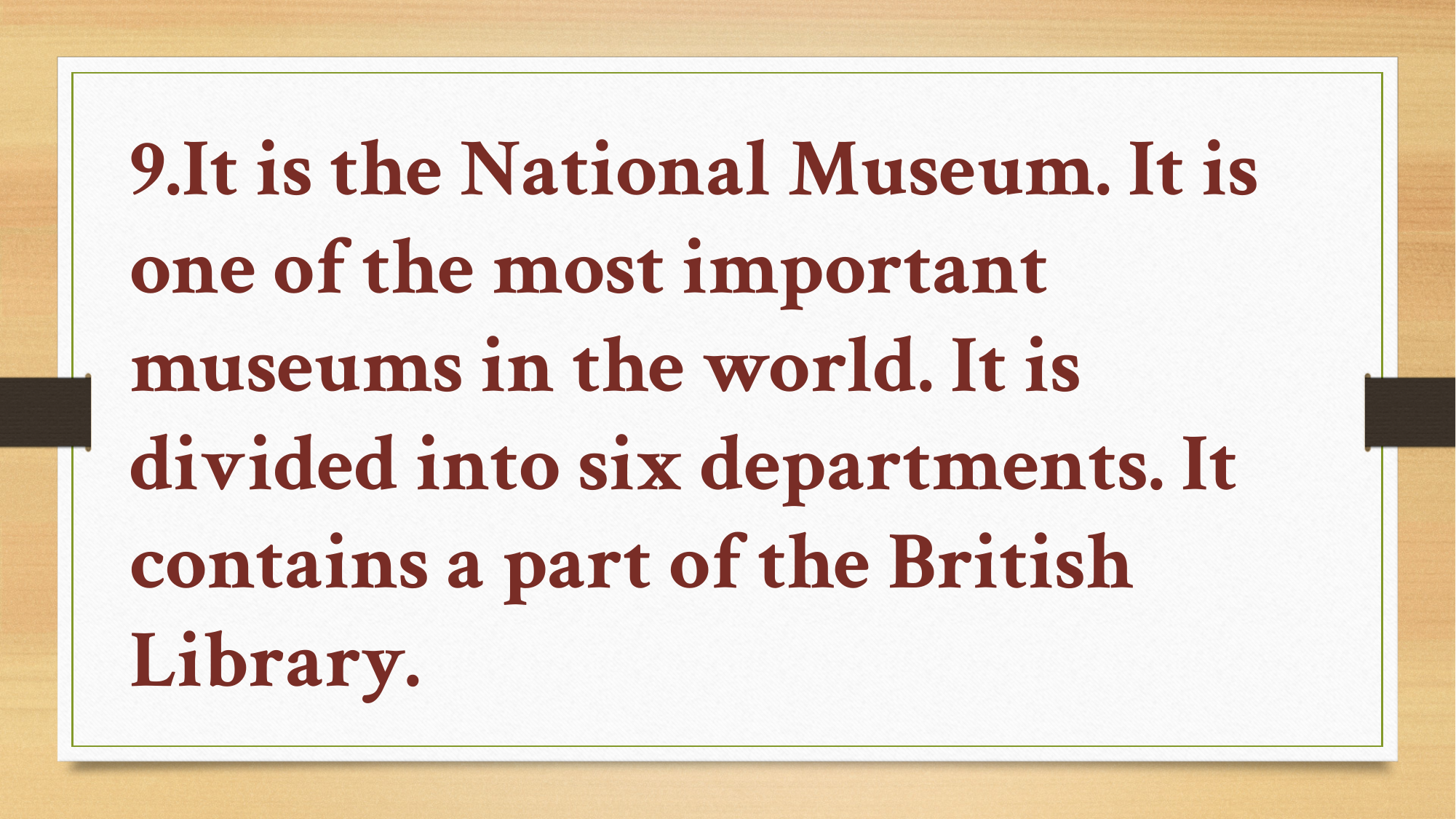

9.It is the National Museum. It is one of the most important museums in the world. It is divided into six departments. It contains a part of the British Library.